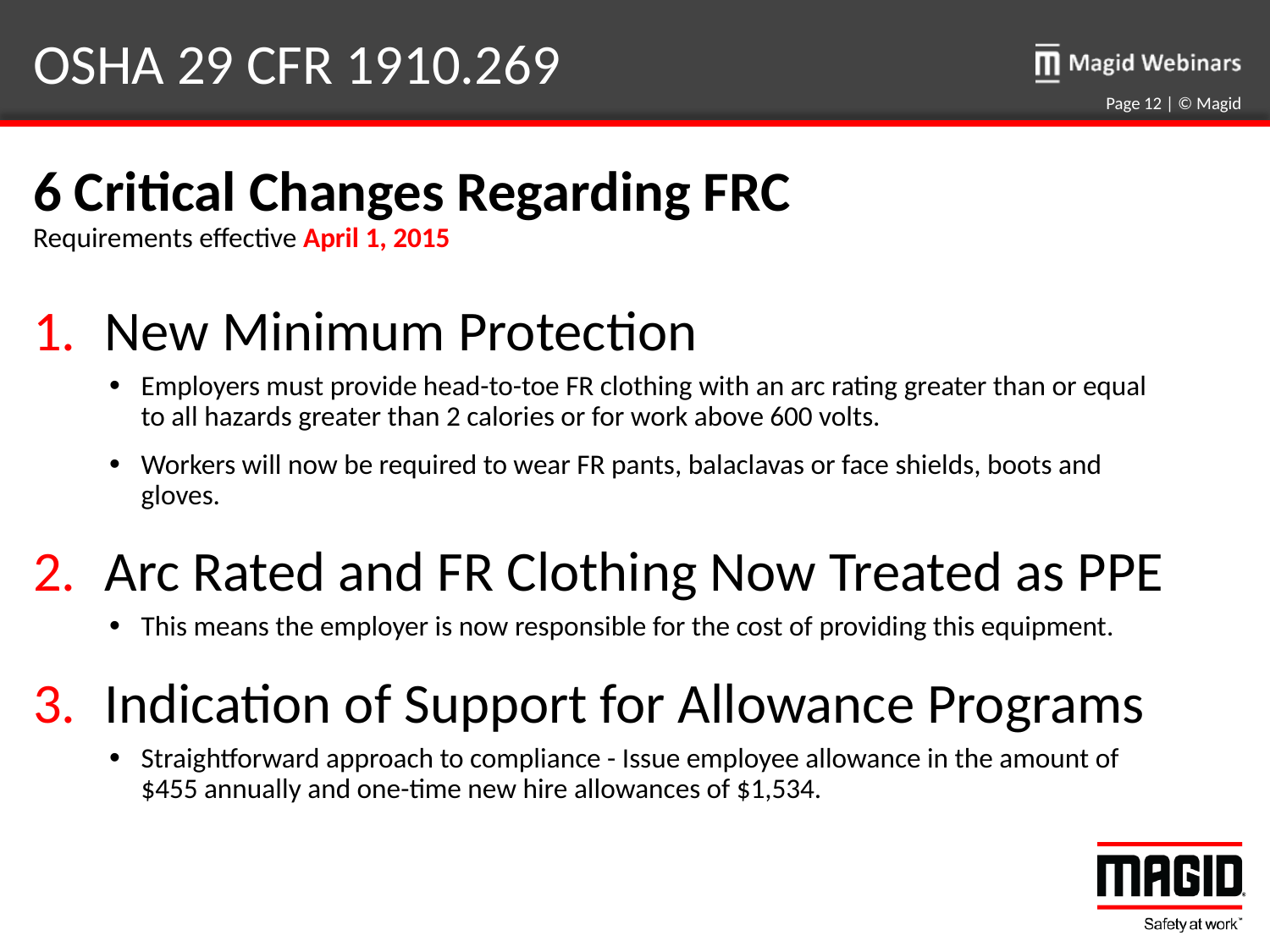

# OSHA 29 CFR 1910.269
Page 12 | © Magid
6 Critical Changes Regarding FRC
Requirements effective April 1, 2015

New Minimum Protection
Employers must provide head-to-toe FR clothing with an arc rating greater than or equal to all hazards greater than 2 calories or for work above 600 volts.
Workers will now be required to wear FR pants, balaclavas or face shields, boots and gloves.
Arc Rated and FR Clothing Now Treated as PPE
This means the employer is now responsible for the cost of providing this equipment.
Indication of Support for Allowance Programs
Straightforward approach to compliance - Issue employee allowance in the amount of $455 annually and one-time new hire allowances of $1,534.